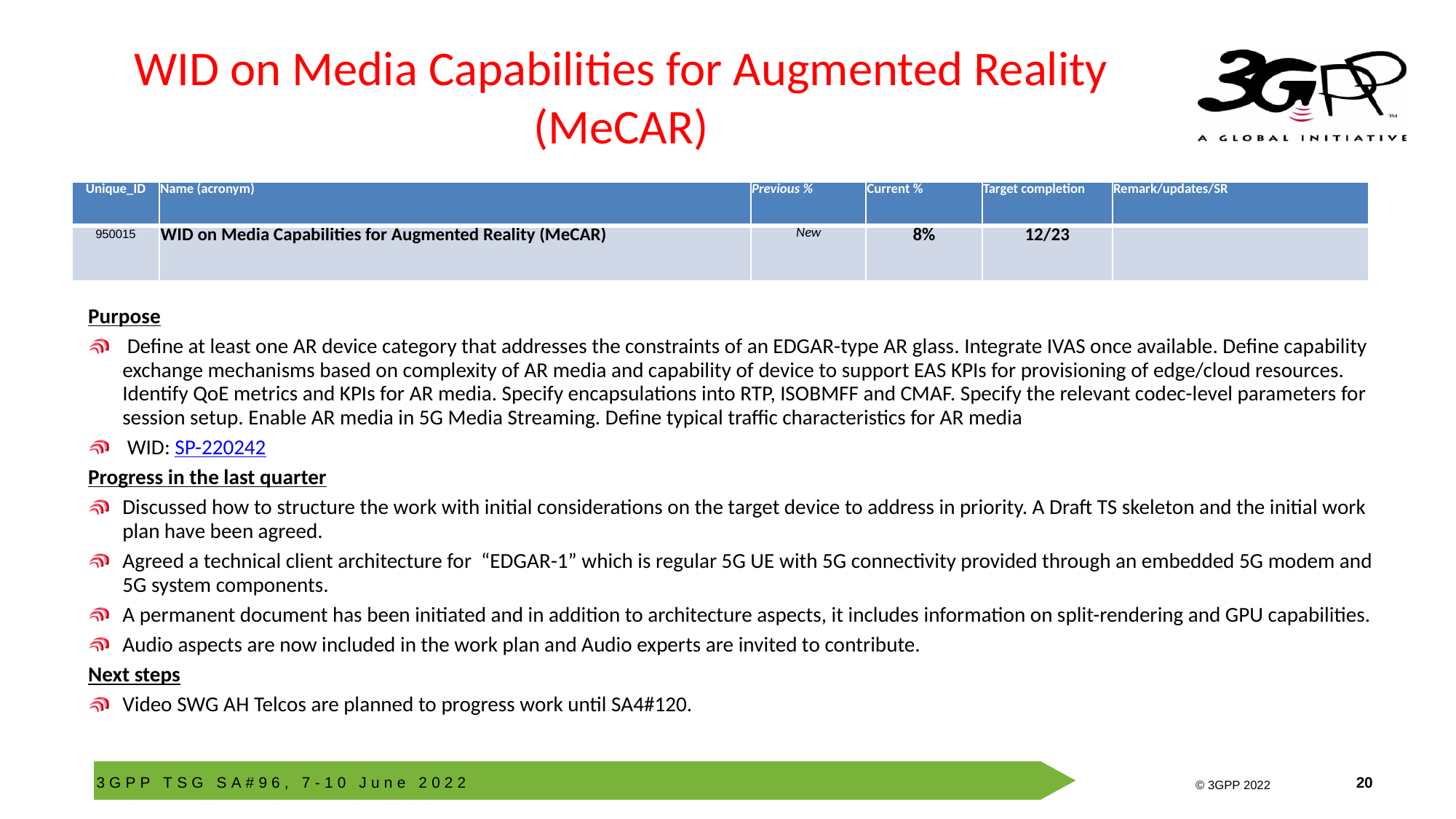

# WID on Media Capabilities for Augmented Reality (MeCAR)
| Unique\_ID | Name (acronym) | Previous % | Current % | Target completion | Remark/updates/SR |
| --- | --- | --- | --- | --- | --- |
| 950015 | WID on Media Capabilities for Augmented Reality (MeCAR) | New | 8% | 12/23 |  |
Purpose
 Define at least one AR device category that addresses the constraints of an EDGAR-type AR glass. Integrate IVAS once available. Define capability exchange mechanisms based on complexity of AR media and capability of device to support EAS KPIs for provisioning of edge/cloud resources. Identify QoE metrics and KPIs for AR media. Specify encapsulations into RTP, ISOBMFF and CMAF. Specify the relevant codec-level parameters for session setup. Enable AR media in 5G Media Streaming. Define typical traffic characteristics for AR media
 WID: SP-220242
Progress in the last quarter
Discussed how to structure the work with initial considerations on the target device to address in priority. A Draft TS skeleton and the initial work plan have been agreed.
Agreed a technical client architecture for  “EDGAR-1” which is regular 5G UE with 5G connectivity provided through an embedded 5G modem and 5G system components.
A permanent document has been initiated and in addition to architecture aspects, it includes information on split-rendering and GPU capabilities.
Audio aspects are now included in the work plan and Audio experts are invited to contribute.
Next steps
Video SWG AH Telcos are planned to progress work until SA4#120.